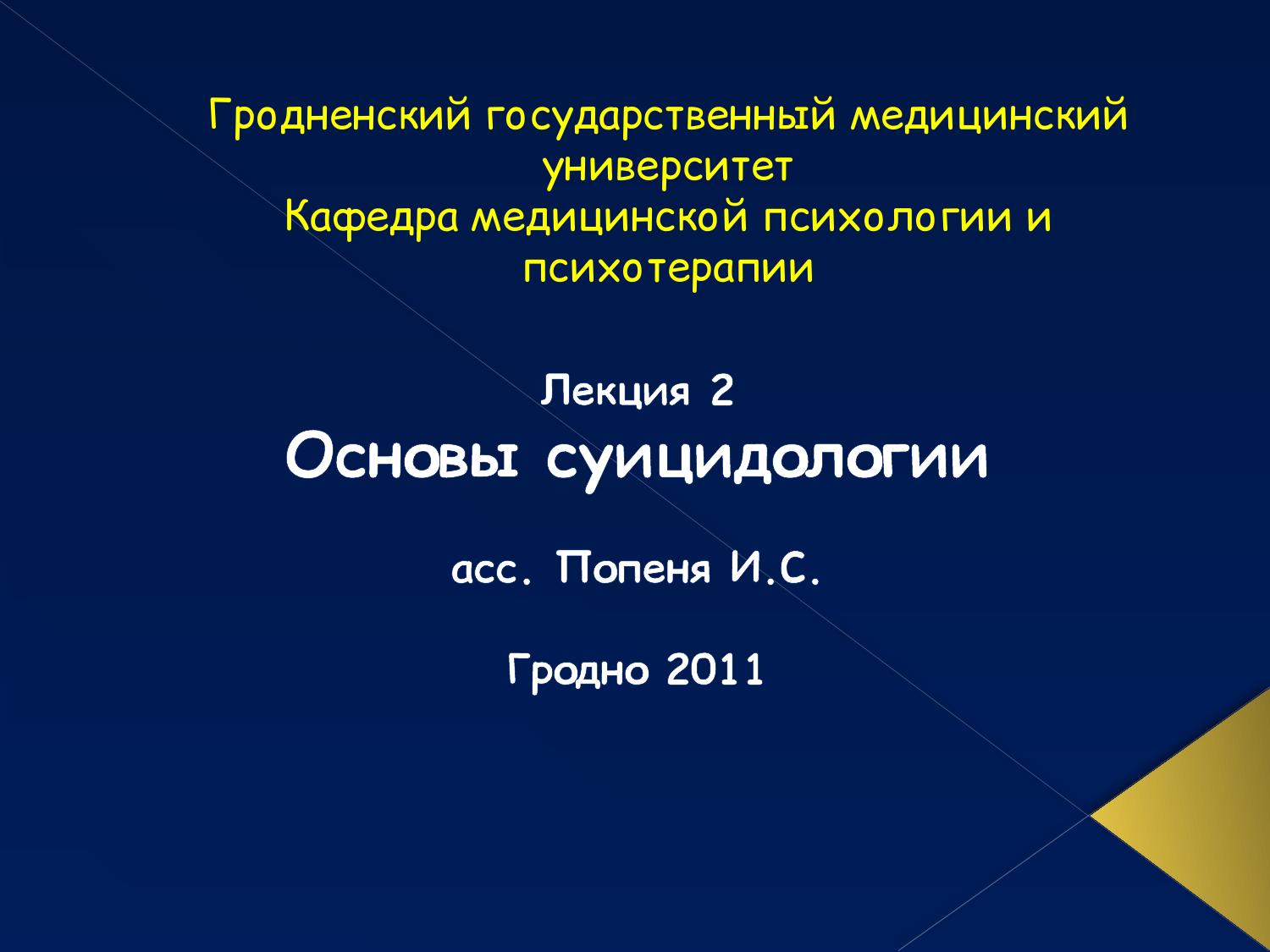

# Гродненский государственный медицинский университет Кафедра медицинской психологии и психотерапии
Лекция 2
Основы суицидологии

асс. Попеня И.С.

Гродно 2011